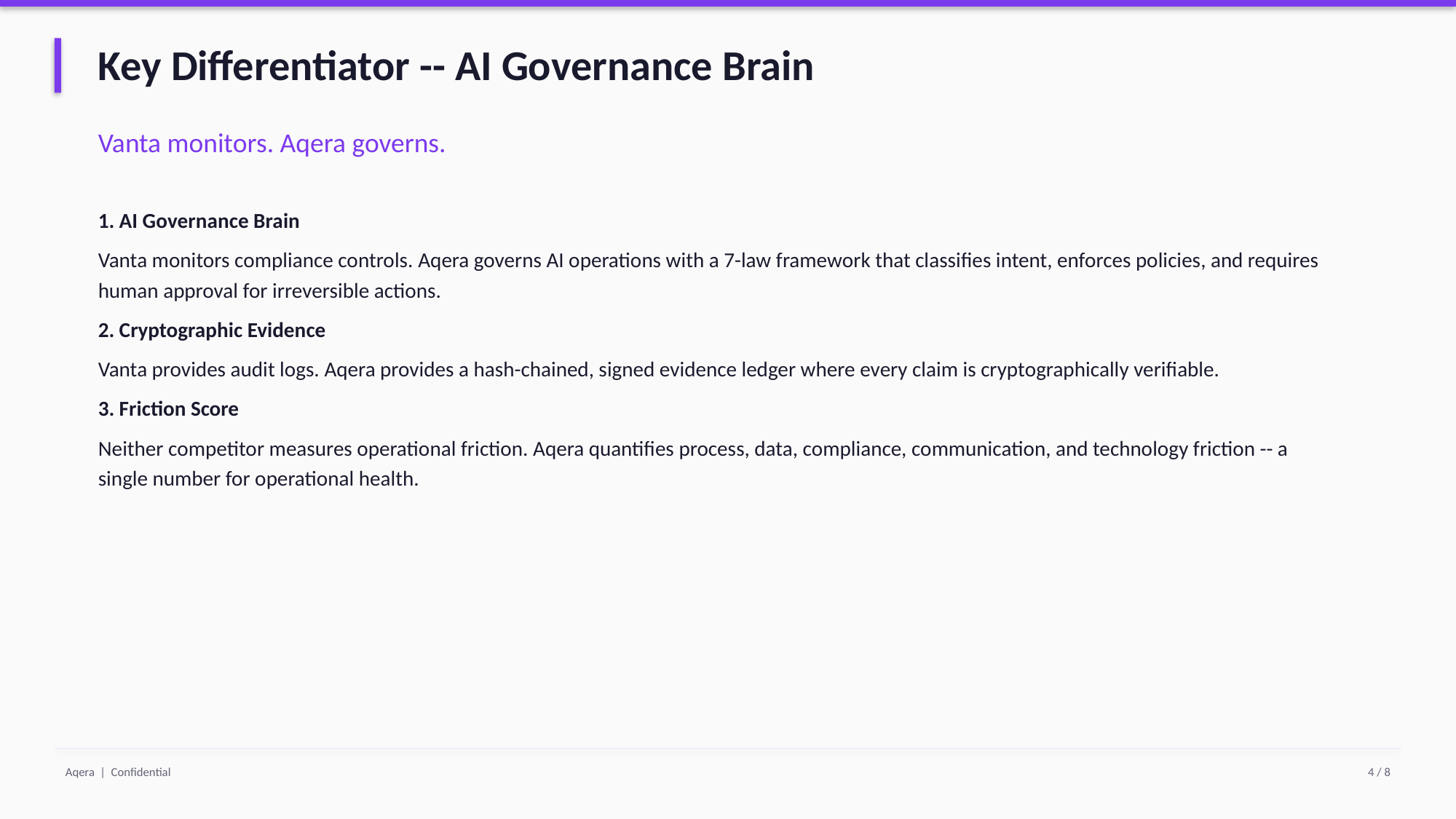

Key Differentiator -- AI Governance Brain

Vanta monitors. Aqera governs.
1. AI Governance Brain
Vanta monitors compliance controls. Aqera governs AI operations with a 7-law framework that classifies intent, enforces policies, and requires human approval for irreversible actions.
2. Cryptographic Evidence
Vanta provides audit logs. Aqera provides a hash-chained, signed evidence ledger where every claim is cryptographically verifiable.
3. Friction Score
Neither competitor measures operational friction. Aqera quantifies process, data, compliance, communication, and technology friction -- a single number for operational health.

Aqera  |  Confidential
4 / 8